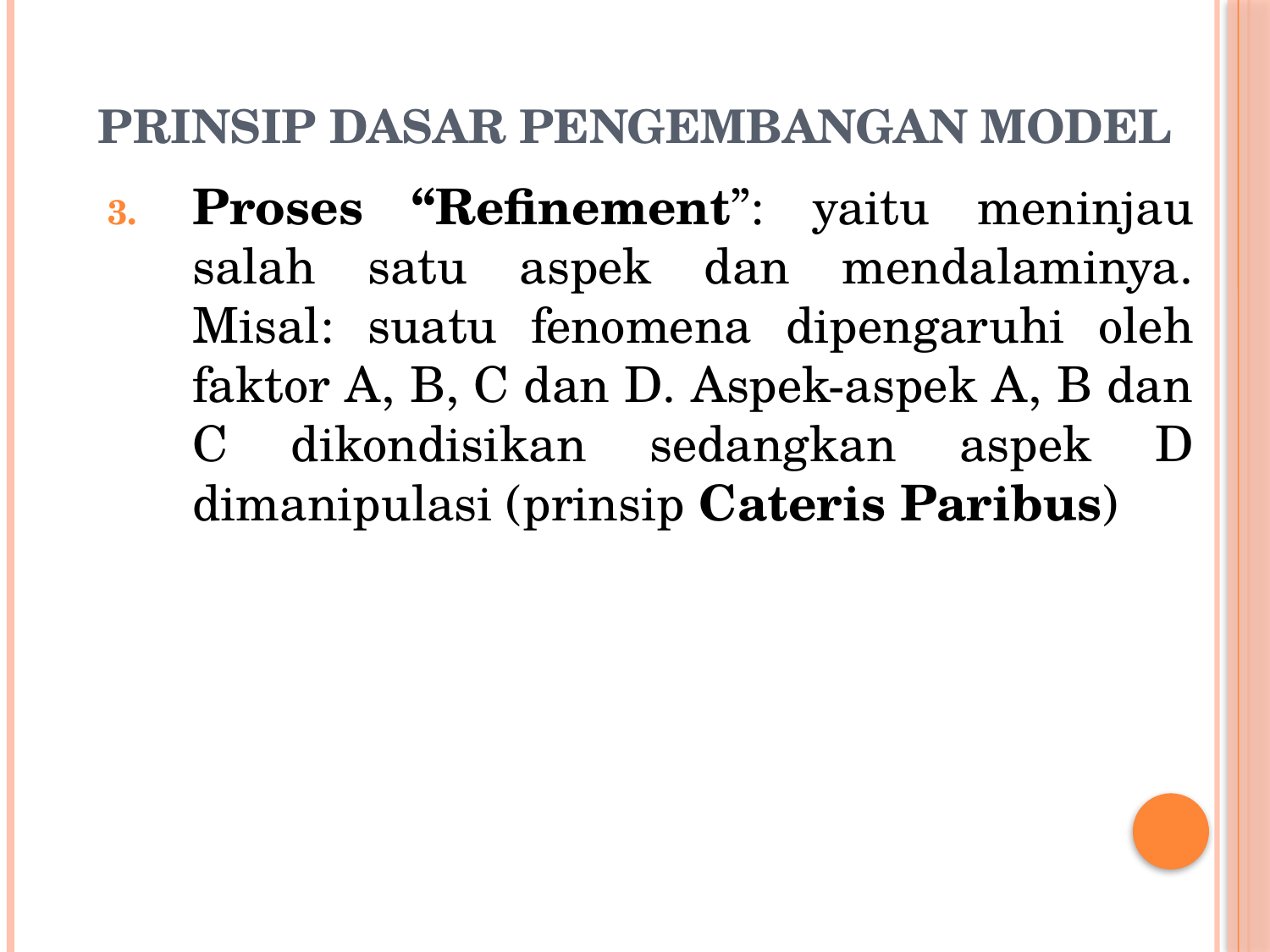

# Prinsip Dasar Pengembangan Model
Proses “Refinement”: yaitu meninjau salah satu aspek dan mendalaminya. Misal: suatu fenomena dipengaruhi oleh faktor A, B, C dan D. Aspek-aspek A, B dan C dikondisikan sedangkan aspek D dimanipulasi (prinsip Cateris Paribus)